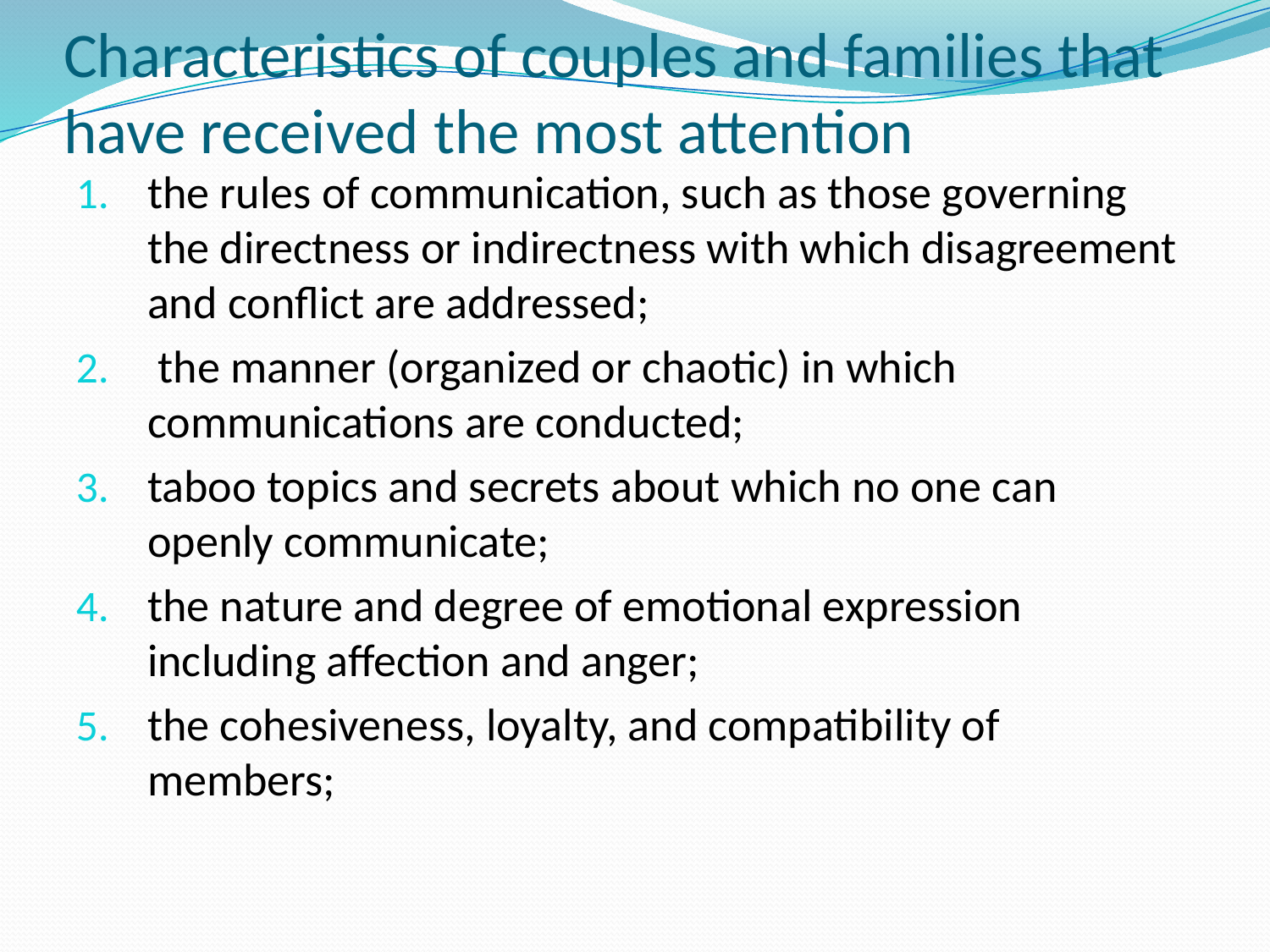

# Characteristics of couples and families that have received the most attention
the rules of communication, such as those governing the directness or indirectness with which disagreement and conflict are addressed;
 the manner (organized or chaotic) in which communications are conducted;
taboo topics and secrets about which no one can openly communicate;
the nature and degree of emotional expression including affection and anger;
the cohesiveness, loyalty, and compatibility of members;